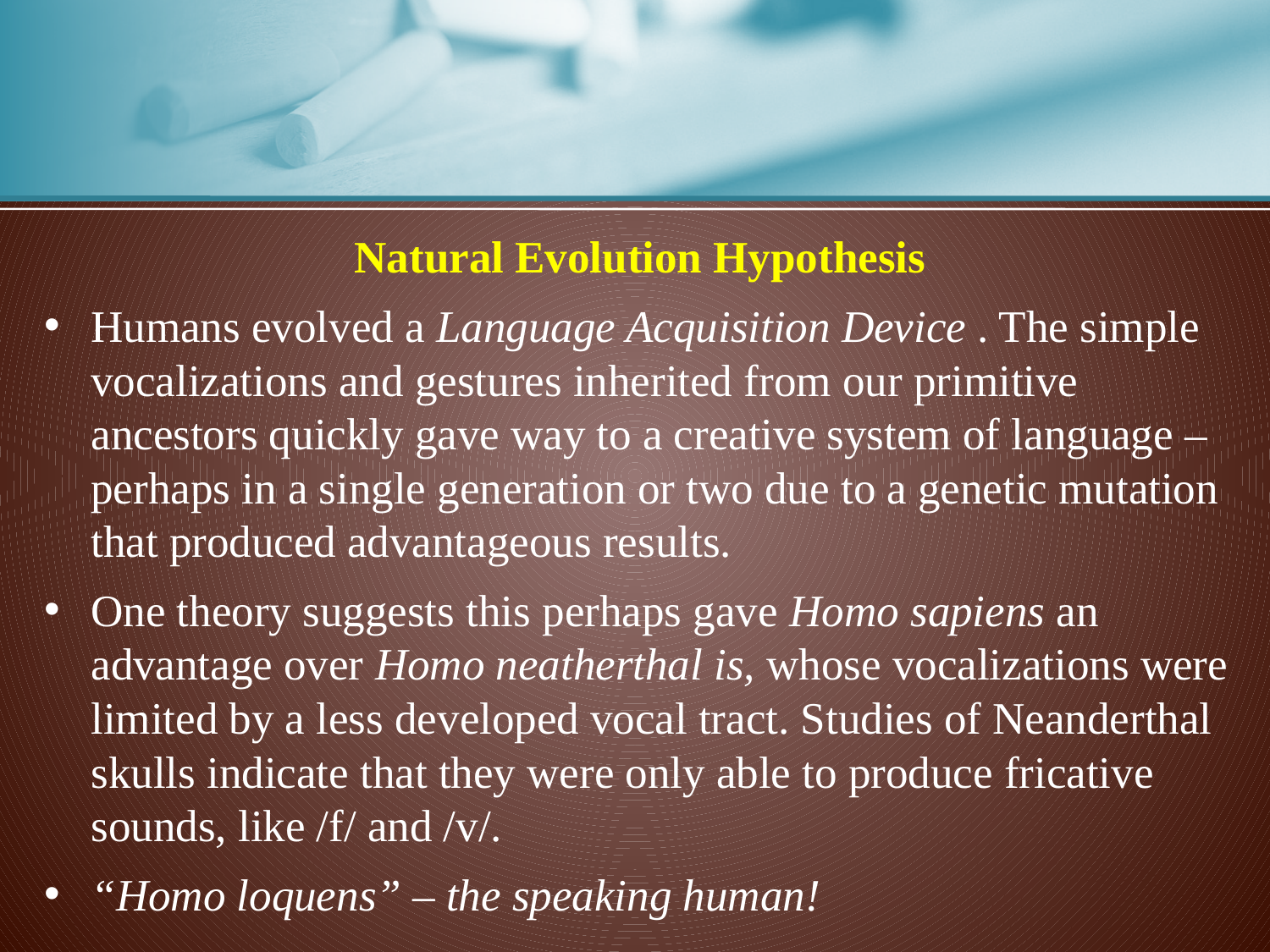

Natural Evolution Hypothesis
Humans evolved a Language Acquisition Device . The simple vocalizations and gestures inherited from our primitive ancestors quickly gave way to a creative system of language – perhaps in a single generation or two due to a genetic mutation that produced advantageous results.
One theory suggests this perhaps gave Homo sapiens an advantage over Homo neatherthal is, whose vocalizations were limited by a less developed vocal tract. Studies of Neanderthal skulls indicate that they were only able to produce fricative sounds, like /f/ and /v/.
“Homo loquens” – the speaking human!